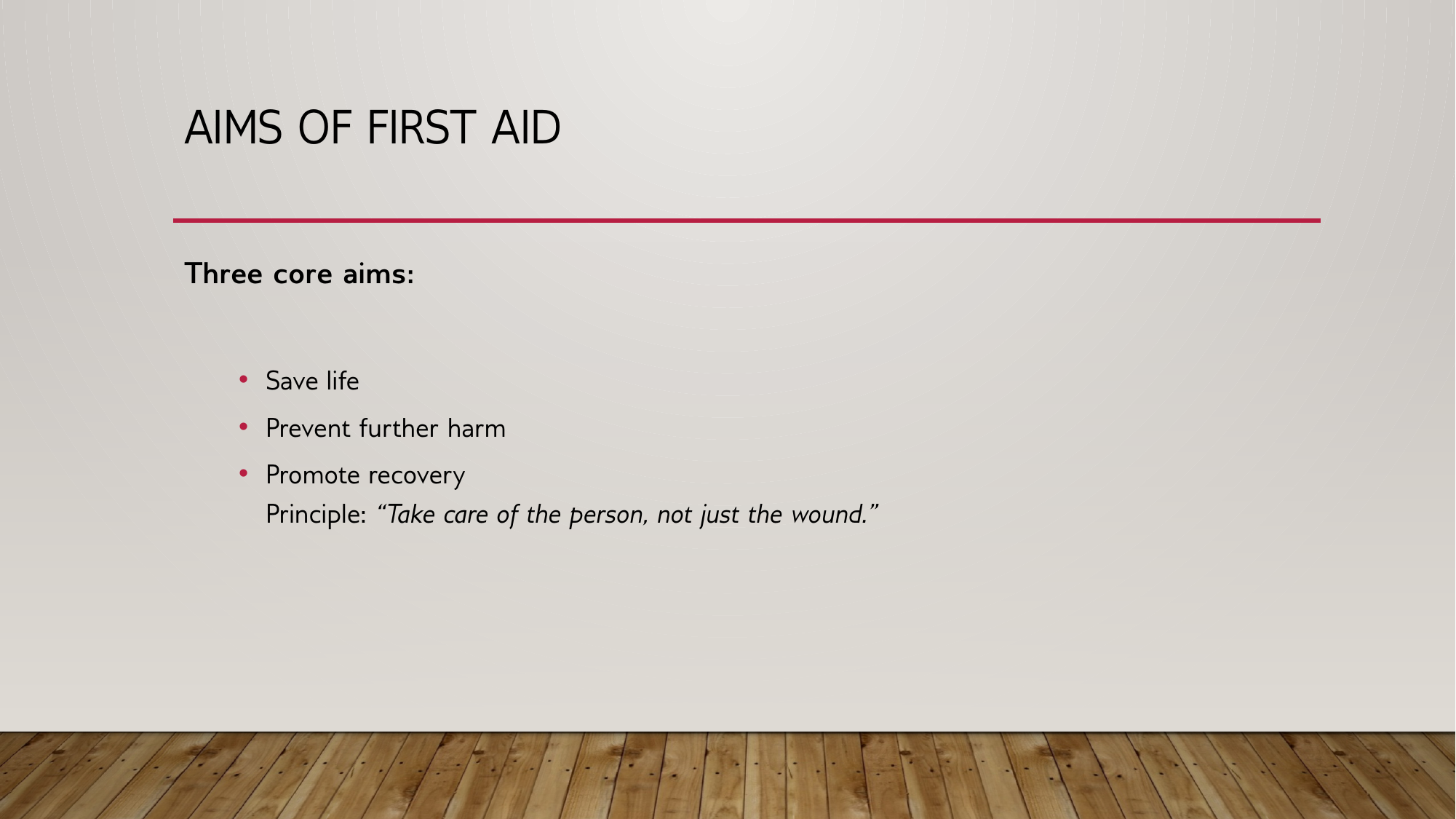

# Aims of First Aid
Three core aims:

Save life
Prevent further harm
Promote recovery
Principle: “Take care of the person, not just the wound.”